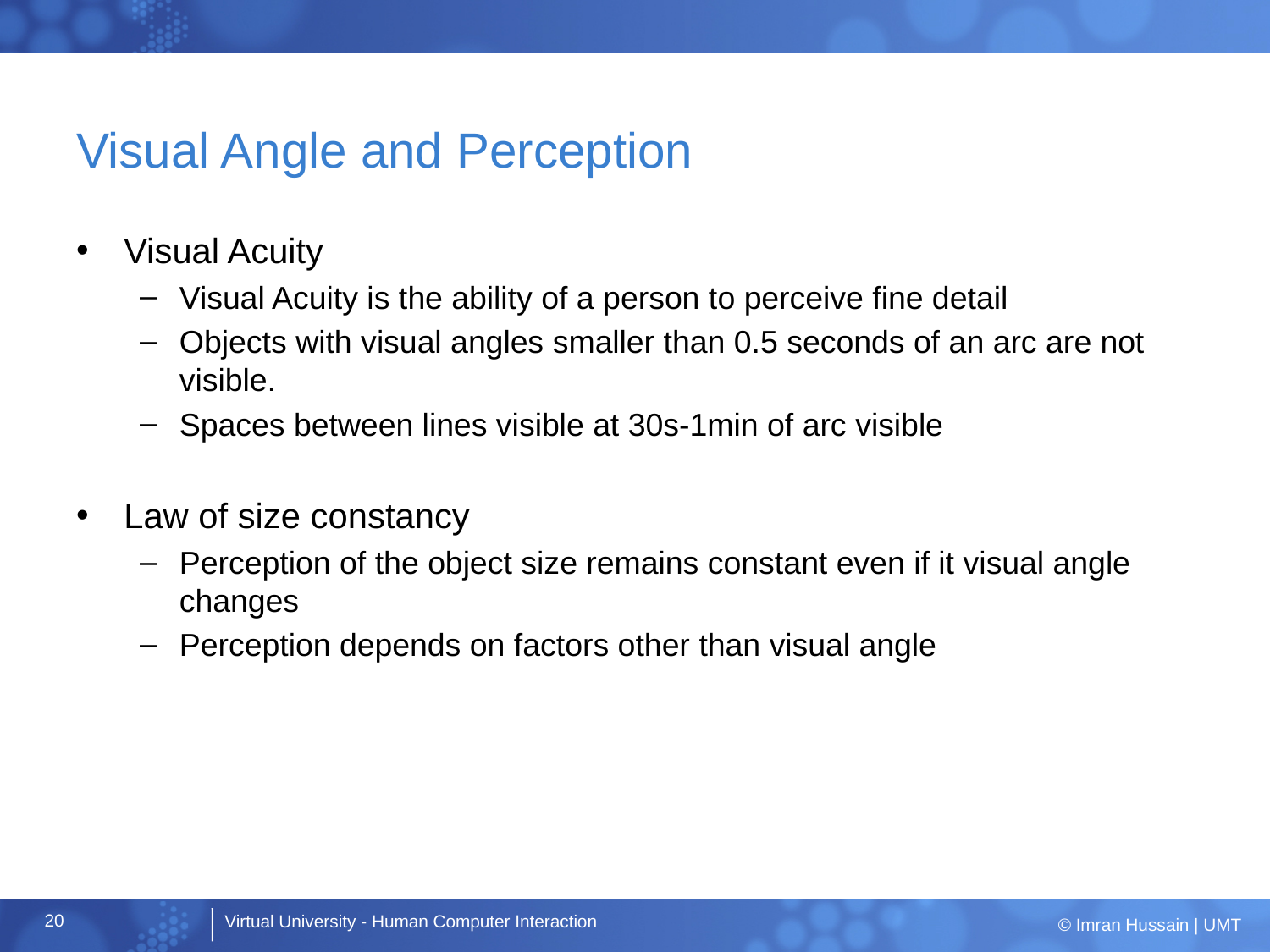

# Visual Angle and Perception
Visual Acuity
Visual Acuity is the ability of a person to perceive fine detail
Objects with visual angles smaller than 0.5 seconds of an arc are not visible.
Spaces between lines visible at 30s-1min of arc visible

Law of size constancy
Perception of the object size remains constant even if it visual angle changes
Perception depends on factors other than visual angle